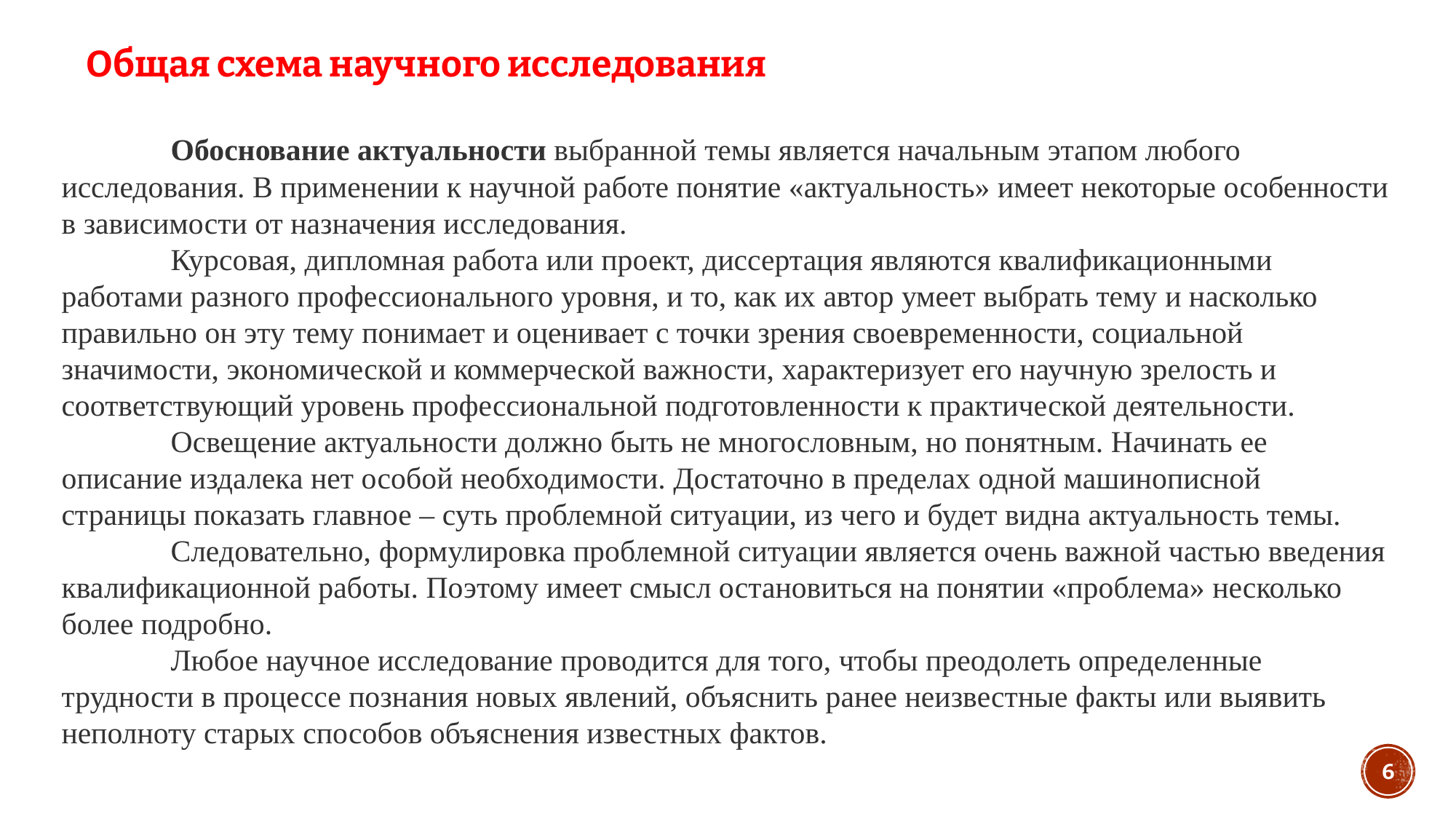

Общая схема научного исследования
	Обоснование актуальности выбранной темы является начальным этапом любого исследования. В применении к научной работе понятие «актуальность» имеет некоторые особенности в зависимости от назначения исследования.
	Курсовая, дипломная работа или проект, диссертация являются квалификационными работами разного профессионального уровня, и то, как их автор умеет выбрать тему и насколько правильно он эту тему понимает и оценивает с точки зрения своевременности, социальной значимости, экономической и коммерческой важности, характеризует его научную зрелость и соответствующий уровень профессиональной подготовленности к практической деятельности.
	Освещение актуальности должно быть не многословным, но понятным. Начинать ее описание издалека нет особой необходимости. Достаточно в пределах одной машинописной страницы показать главное – суть проблемной ситуации, из чего и будет видна актуальность темы.
	Следовательно, формулировка проблемной ситуации является очень важной частью введения квалификационной работы. Поэтому имеет смысл остановиться на понятии «проблема» несколько более подробно.
	Любое научное исследование проводится для того, чтобы преодолеть определенные трудности в процессе познания новых явлений, объяснить ранее неизвестные факты или выявить неполноту старых способов объяснения известных фактов.
6